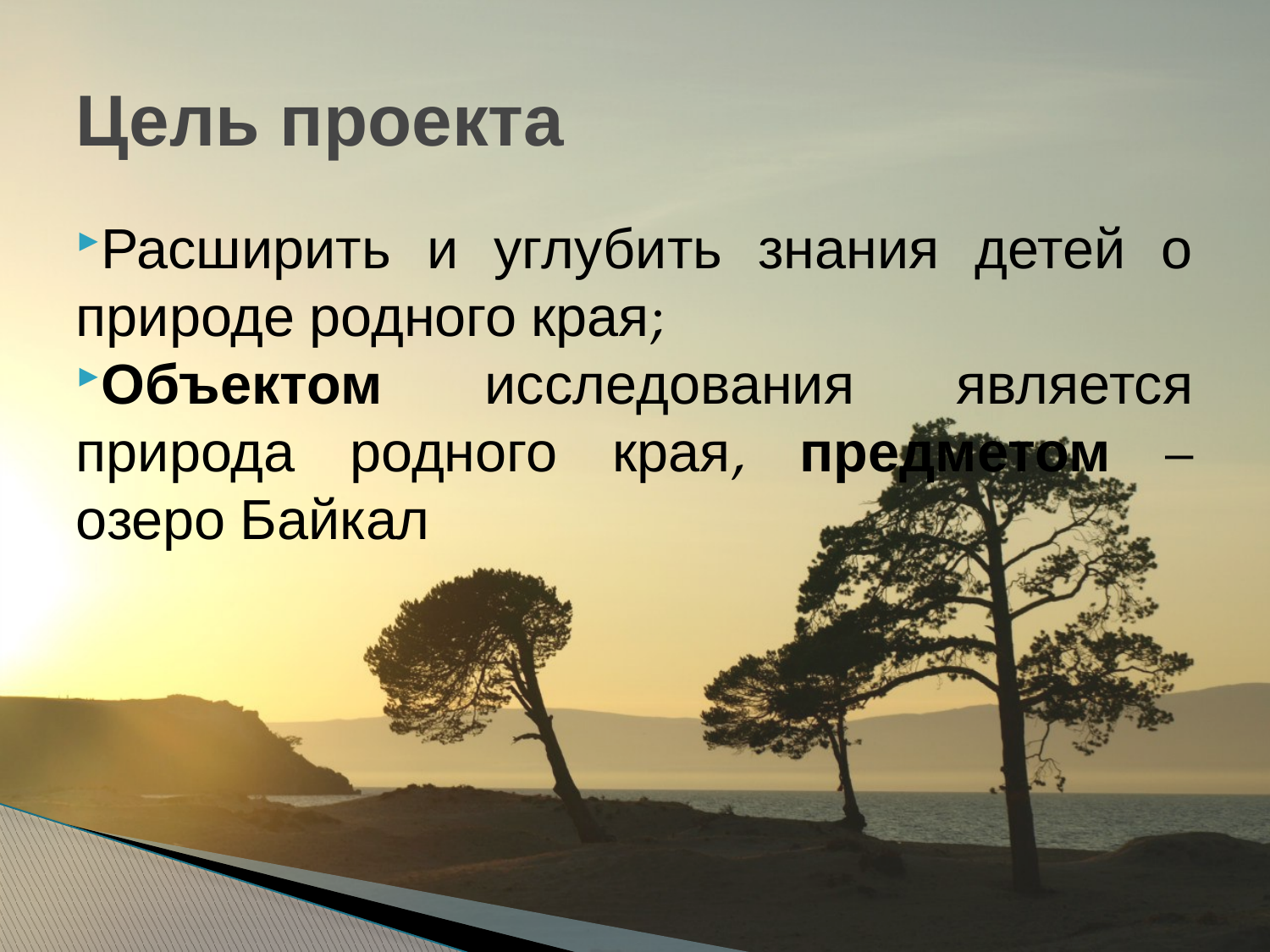

# Цель проекта
Расширить и углубить знания детей о природе родного края;
Объектом исследования является природа родного края, предметом – озеро Байкал